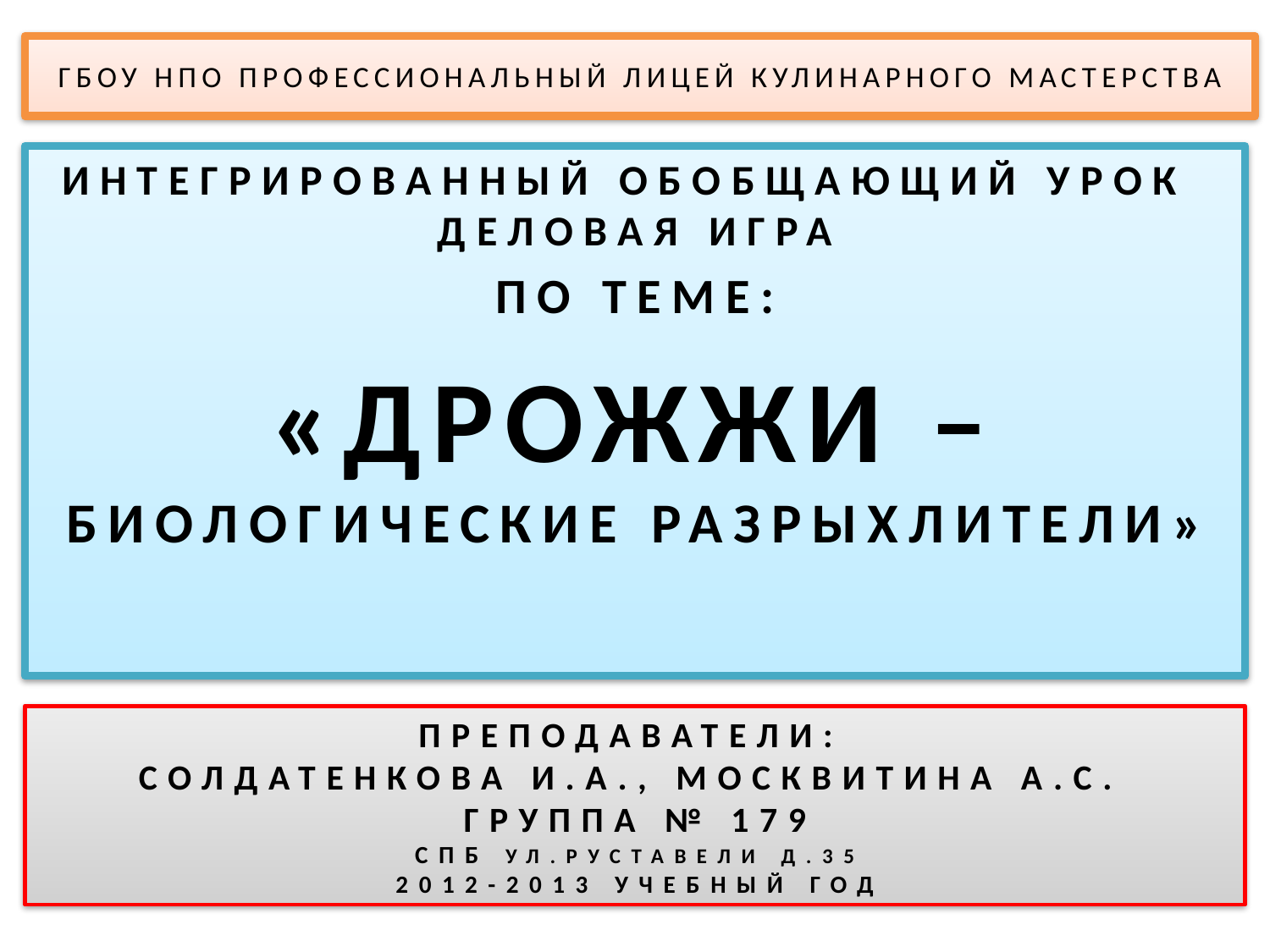

# ГБОУ НПО ПРОФЕССИОНАЛЬНЫЙ ЛИЦЕЙ КУЛИНАРНОГО МАСТЕРСТВА
ИНТЕГРИРОВАННЫЙ ОБОБЩАЮЩИЙ УРОК  ДЕЛОВАЯ ИГРА
ПО ТЕМЕ:
«ДРОЖЖИ – БИОЛОГИЧЕСКИЕ РАЗРЫХЛИТЕЛИ»
ПРЕПОДАВАТЕЛИ:
СОЛДАТЕНКОВА И.А., МОСКВИТИНА А.С.
ГРУППА № 179
СПБ УЛ.РУСТАВЕЛИ Д.35
2012-2013 УЧЕБНЫЙ ГОД